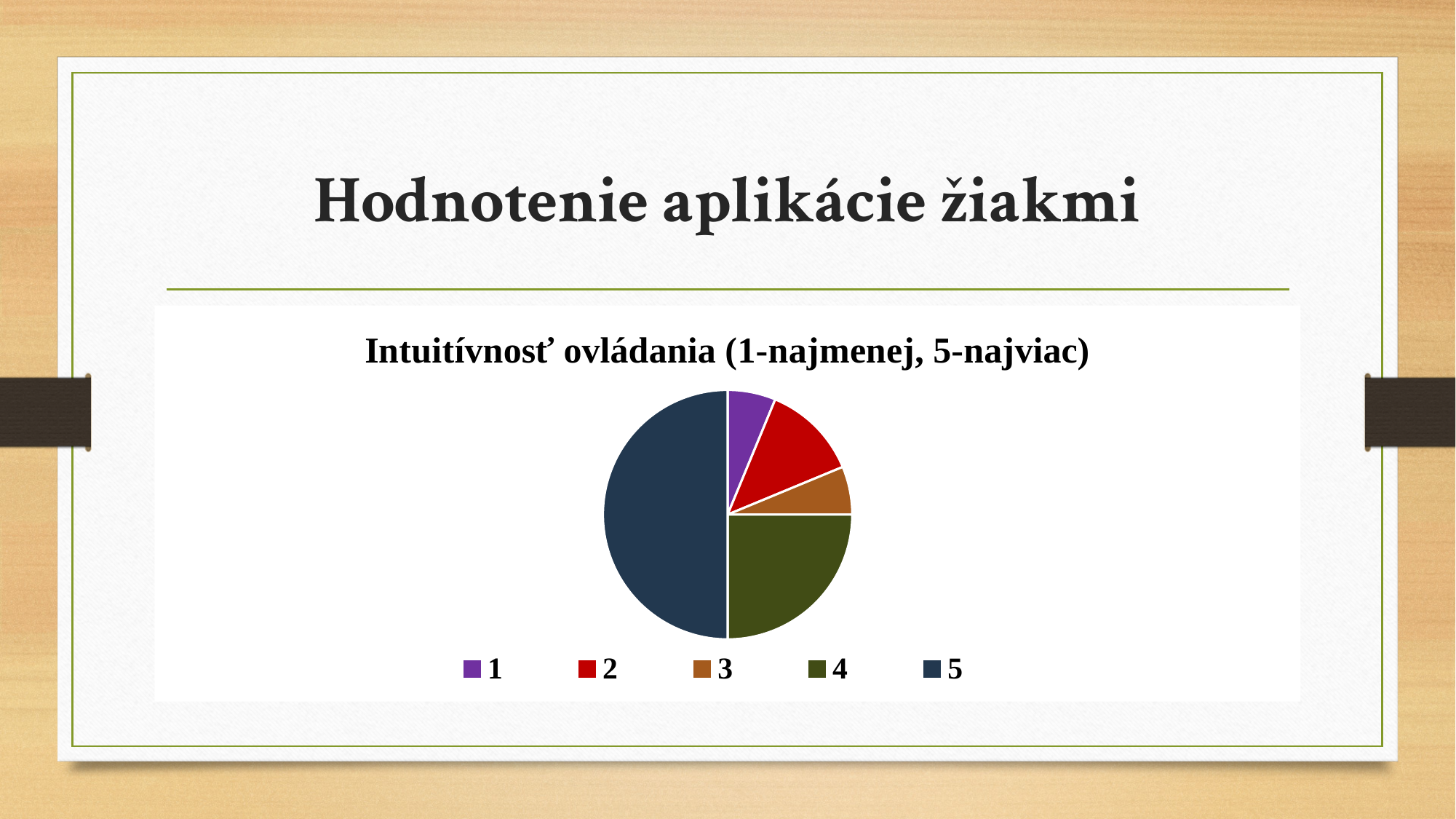

# Hodnotenie aplikácie žiakmi

### Chart: Intuitívnosť ovládania (1-najmenej, 5-najviac)

| Category |  |
|---|---|